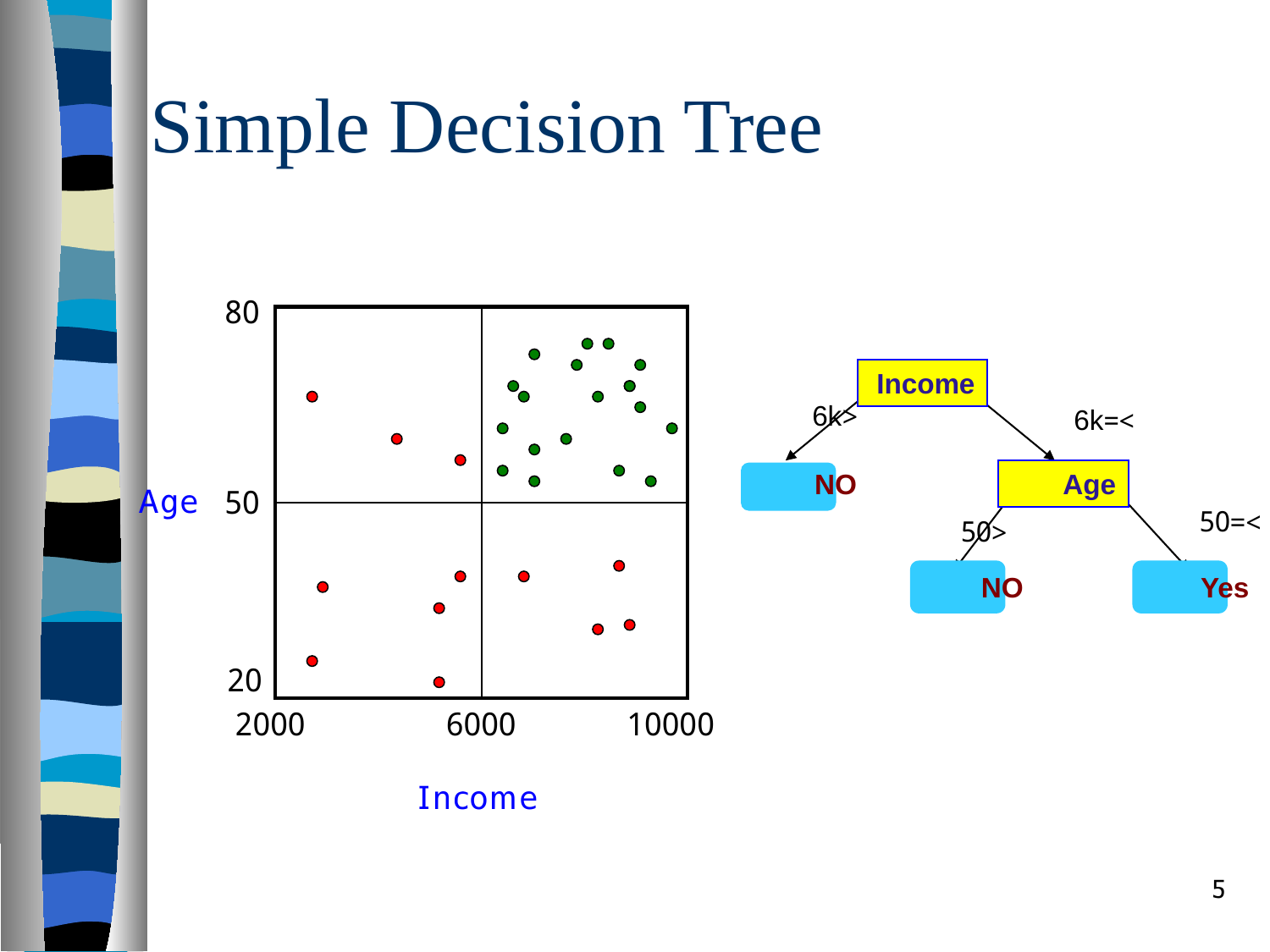

# Simple Decision Tree
80
|  |  |
| --- | --- |
|  |  |

Income

<6k

>=6k

NO
Age

Age
50

>=50

<50

NO
Yes

20

2000
6000
10000
Income
5